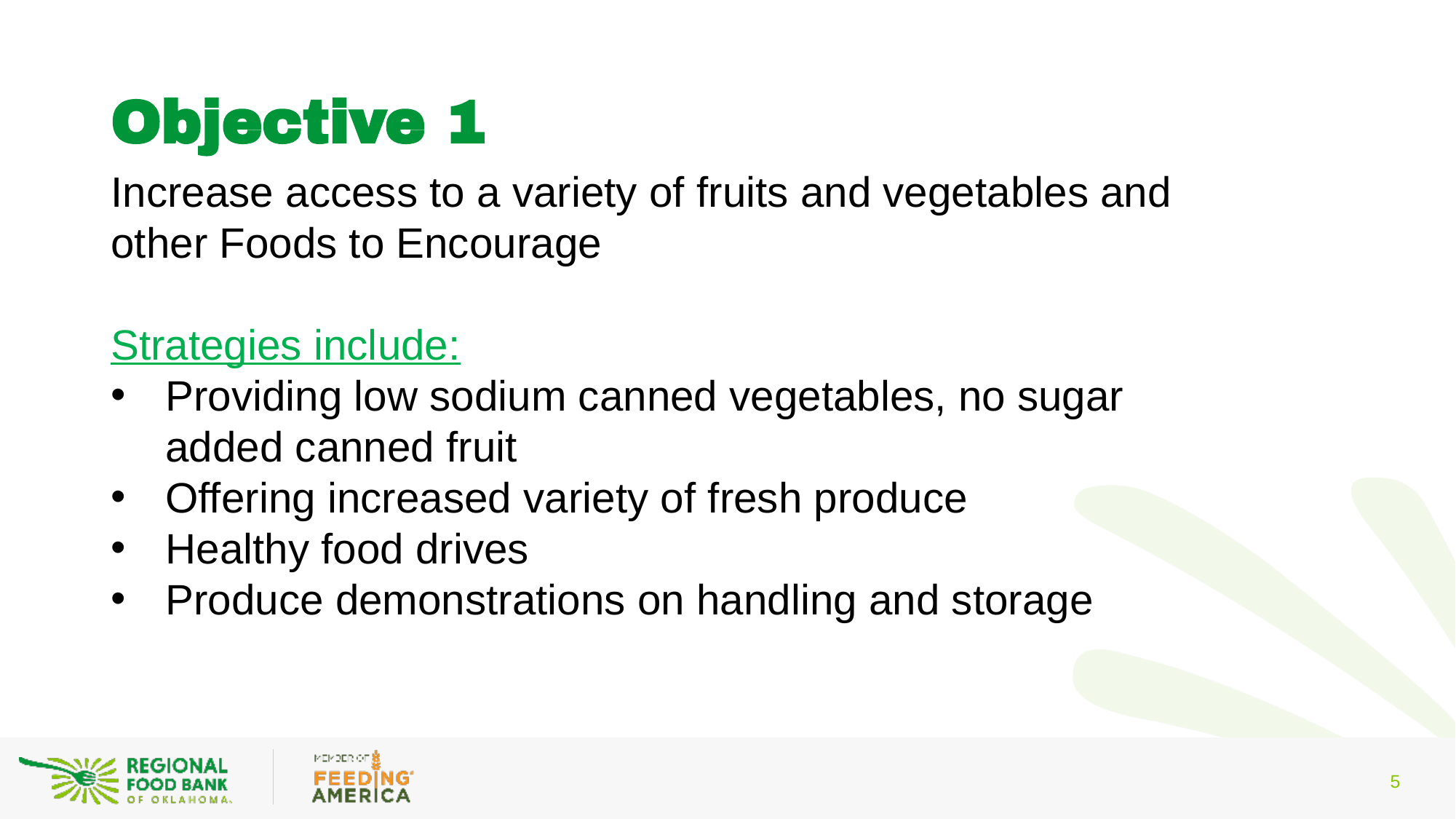

# Objective 1
Increase access to a variety of fruits and vegetables and other Foods to Encourage

Strategies include:
Providing low sodium canned vegetables, no sugar added canned fruit
Offering increased variety of fresh produce
Healthy food drives
Produce demonstrations on handling and storage